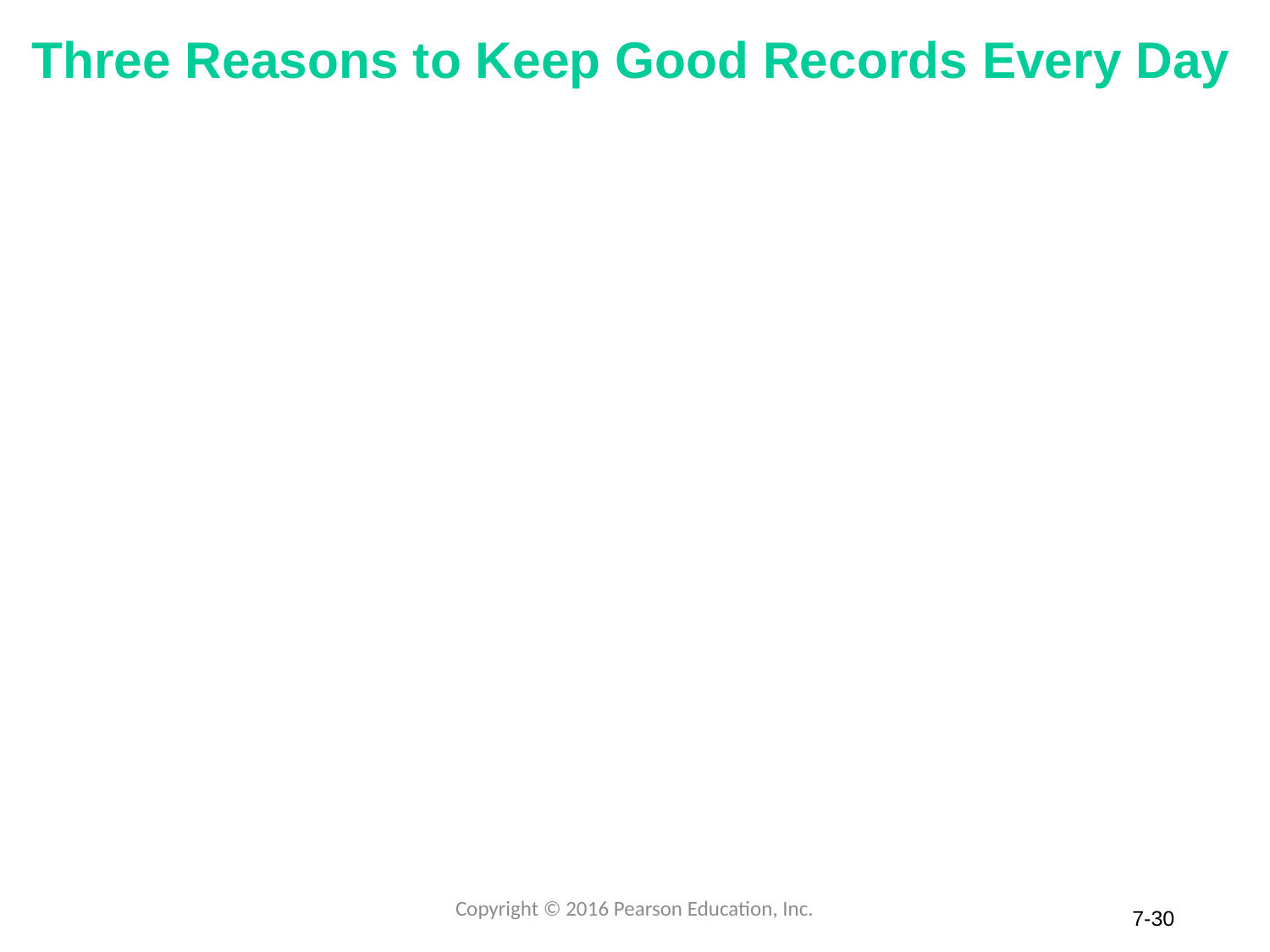

# Three Reasons to Keep Good Records Every Day

Copyright © 2016 Pearson Education, Inc.